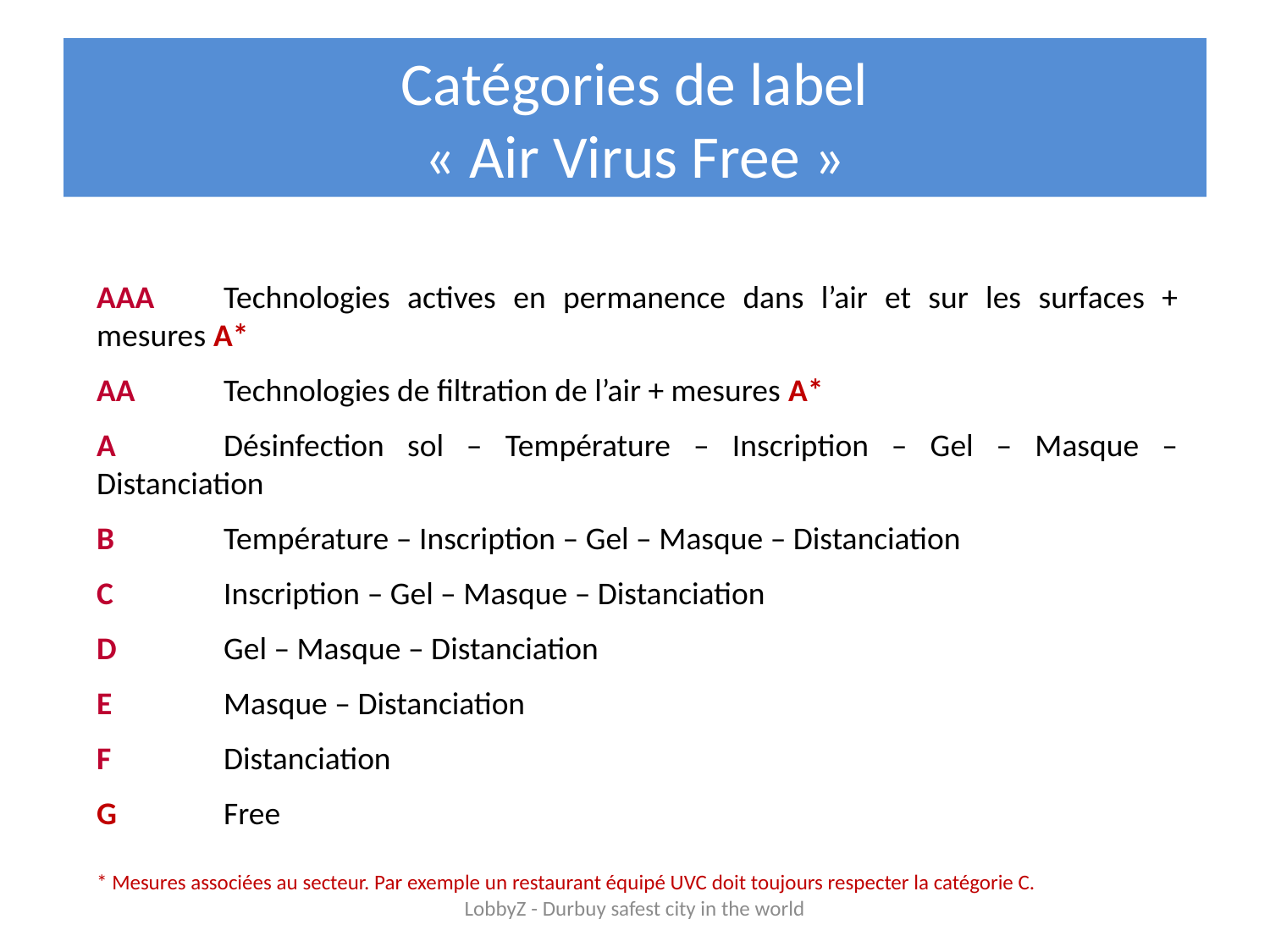

# Catégories de label « Air Virus Free »
AAA	Technologies actives en permanence dans l’air et sur les surfaces + mesures A*

AA	Technologies de filtration de l’air + mesures A*

A	Désinfection sol – Température – Inscription – Gel – Masque – Distanciation

B 	Température – Inscription – Gel – Masque – Distanciation

C 	Inscription – Gel – Masque – Distanciation

D 	Gel – Masque – Distanciation

E	Masque – Distanciation

F	Distanciation

G	Free

* Mesures associées au secteur. Par exemple un restaurant équipé UVC doit toujours respecter la catégorie C.

LobbyZ - Durbuy safest city in the world